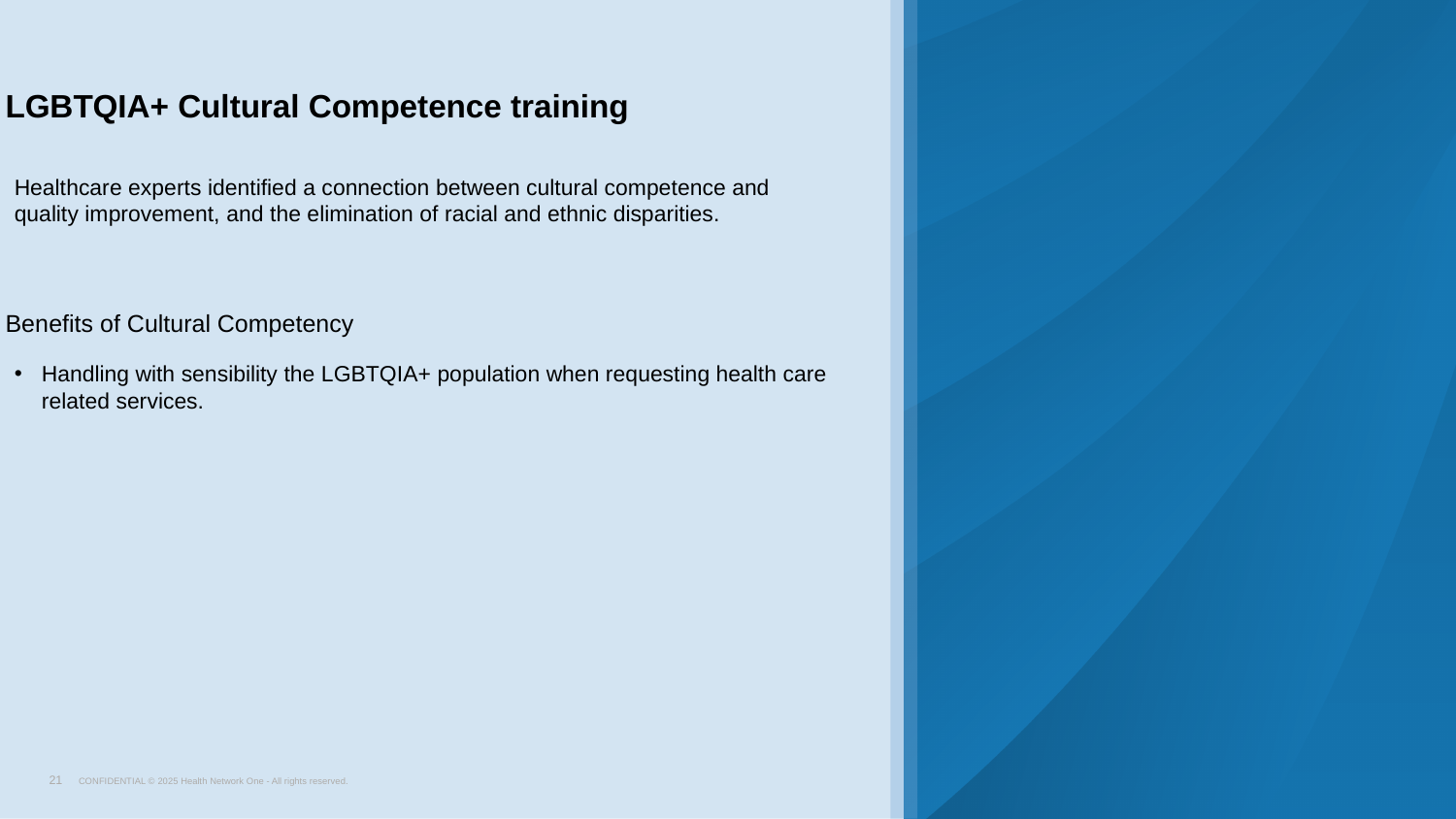

LGBTQIA+ Cultural Competence training
Healthcare experts identified a connection between cultural competence and
quality improvement, and the elimination of racial and ethnic disparities.
Benefits of Cultural Competency
Handling with sensibility the LGBTQIA+ population when requesting health care related services.
21